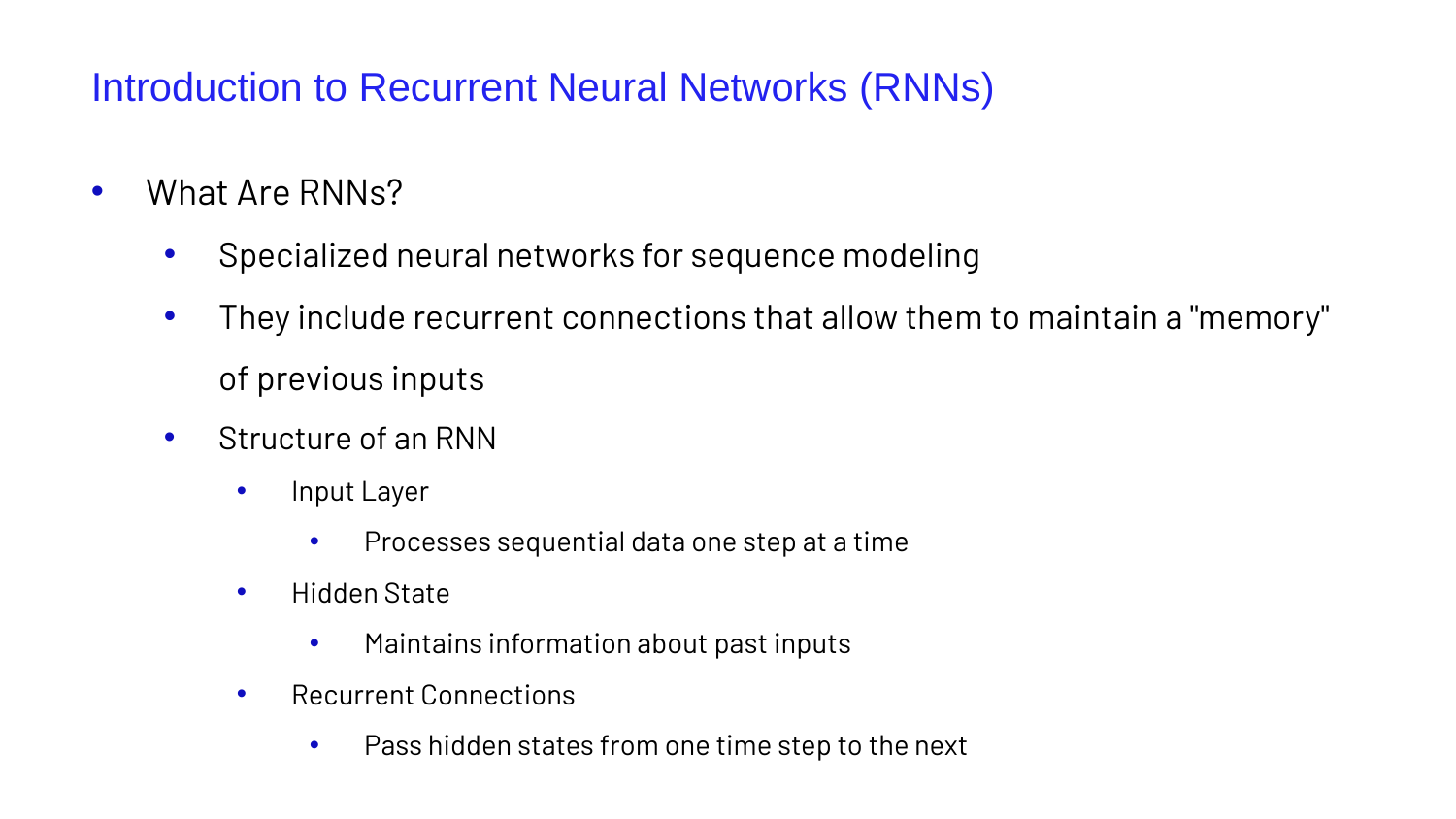

Introduction to Recurrent Neural Networks (RNNs)
What Are RNNs?
Specialized neural networks for sequence modeling
They include recurrent connections that allow them to maintain a "memory" of previous inputs
Structure of an RNN
Input Layer
Processes sequential data one step at a time
Hidden State
Maintains information about past inputs
Recurrent Connections
Pass hidden states from one time step to the next